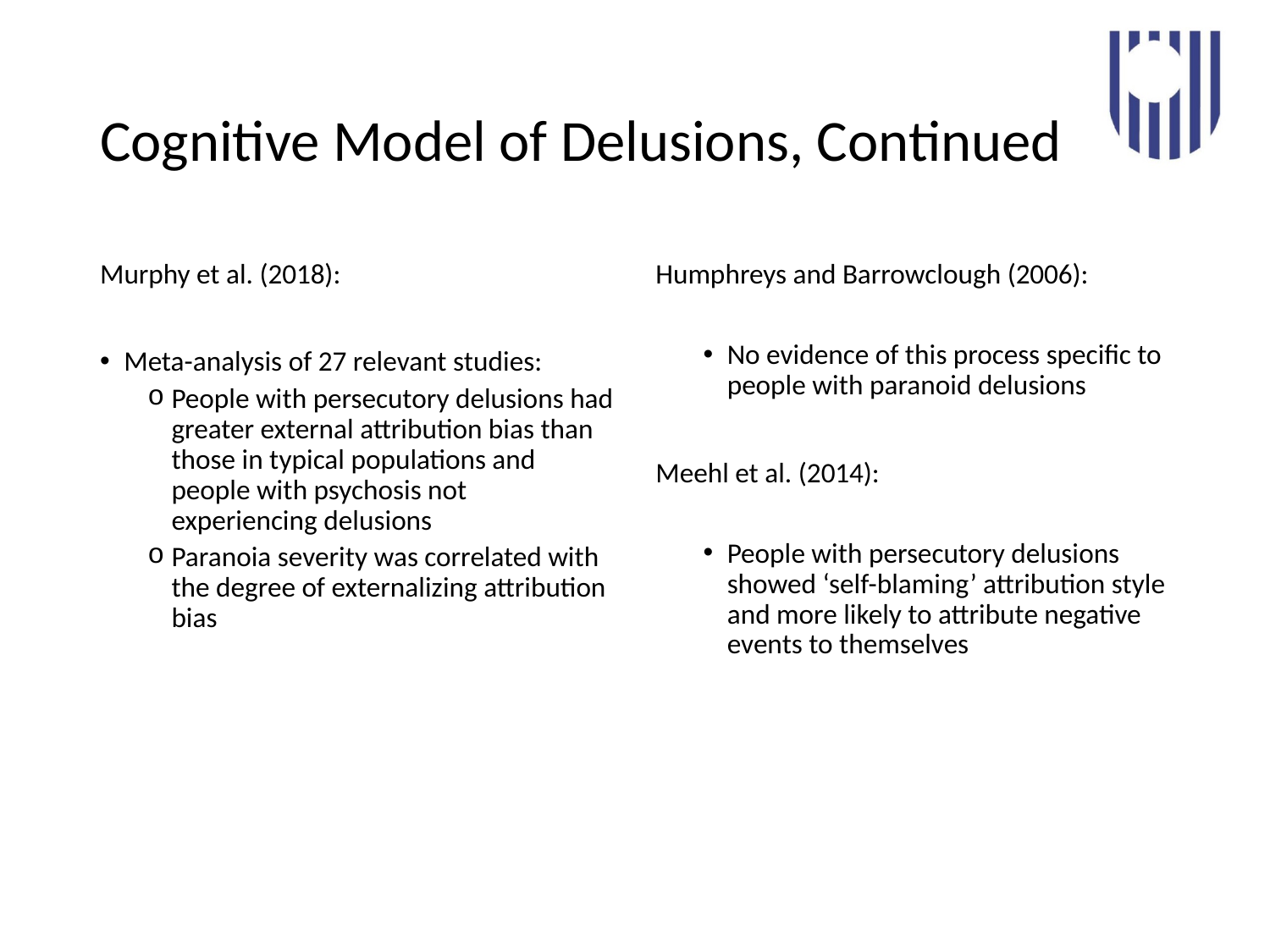

# Cognitive Model of Delusions, Continued
Murphy et al. (2018):

Meta-analysis of 27 relevant studies:
People with persecutory delusions had greater external attribution bias than those in typical populations and people with psychosis not experiencing delusions
Paranoia severity was correlated with the degree of externalizing attribution bias
Humphreys and Barrowclough (2006):

No evidence of this process specific to people with paranoid delusions

Meehl et al. (2014):

People with persecutory delusions showed ‘self-blaming’ attribution style and more likely to attribute negative events to themselves